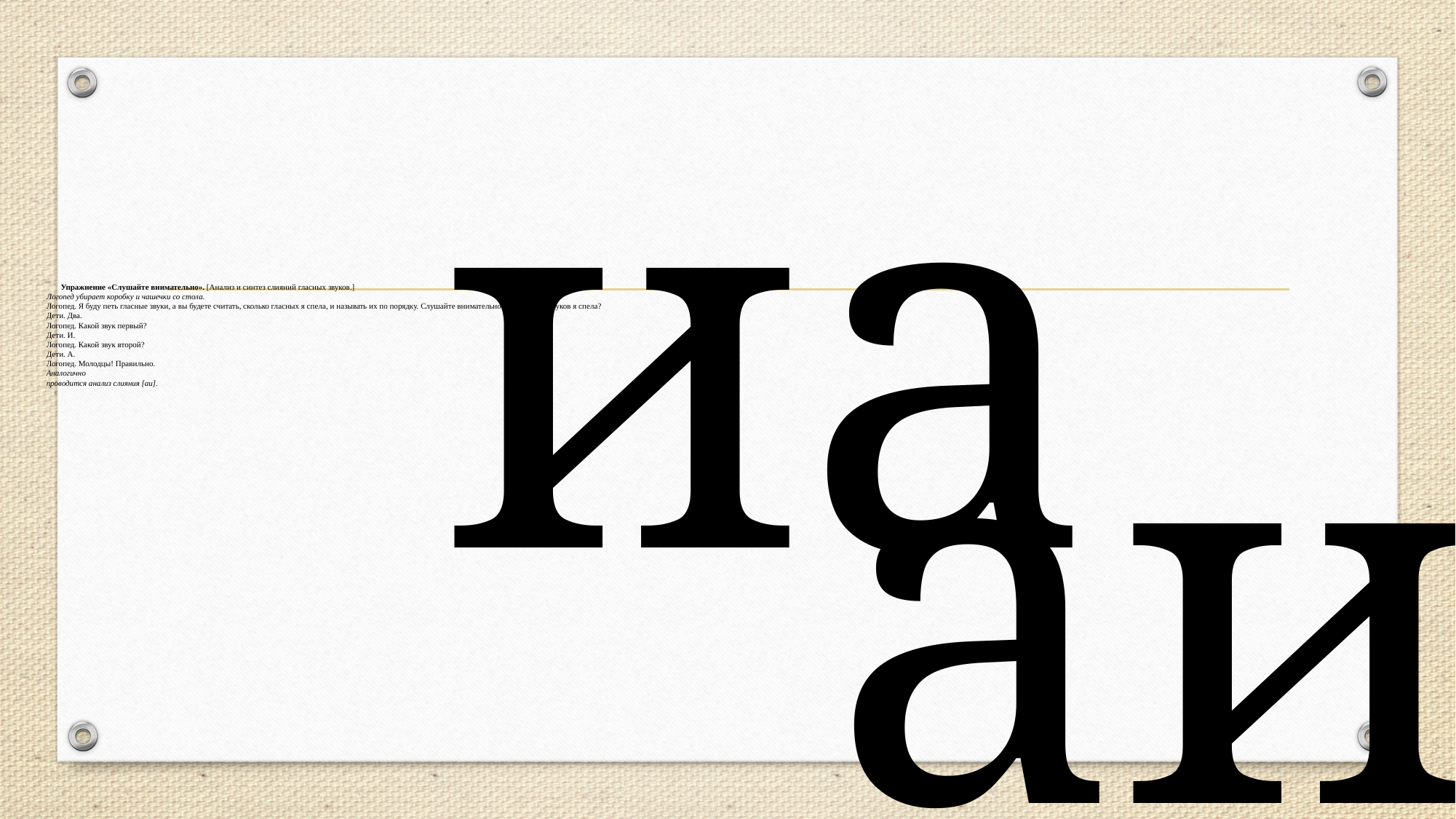

иа
# Упражнение «Слушайте внимательно». [Анализ и синтез слияний гласных звуков.] Логопед убирает коробку и чашечки со стола. Логопед. Я буду петь гласные звуки, а вы будете считать, сколько гласных я спела, и называть их по порядку. Слушайте внимательно! Иа. Сколько звуков я спела? Дети. Два. Логопед. Какой звук первый? Дети. И. Логопед. Какой звук второй? Дети. А. Логопед. Молодцы! Правильно. Аналогично проводится анализ слияния [аи].
аи